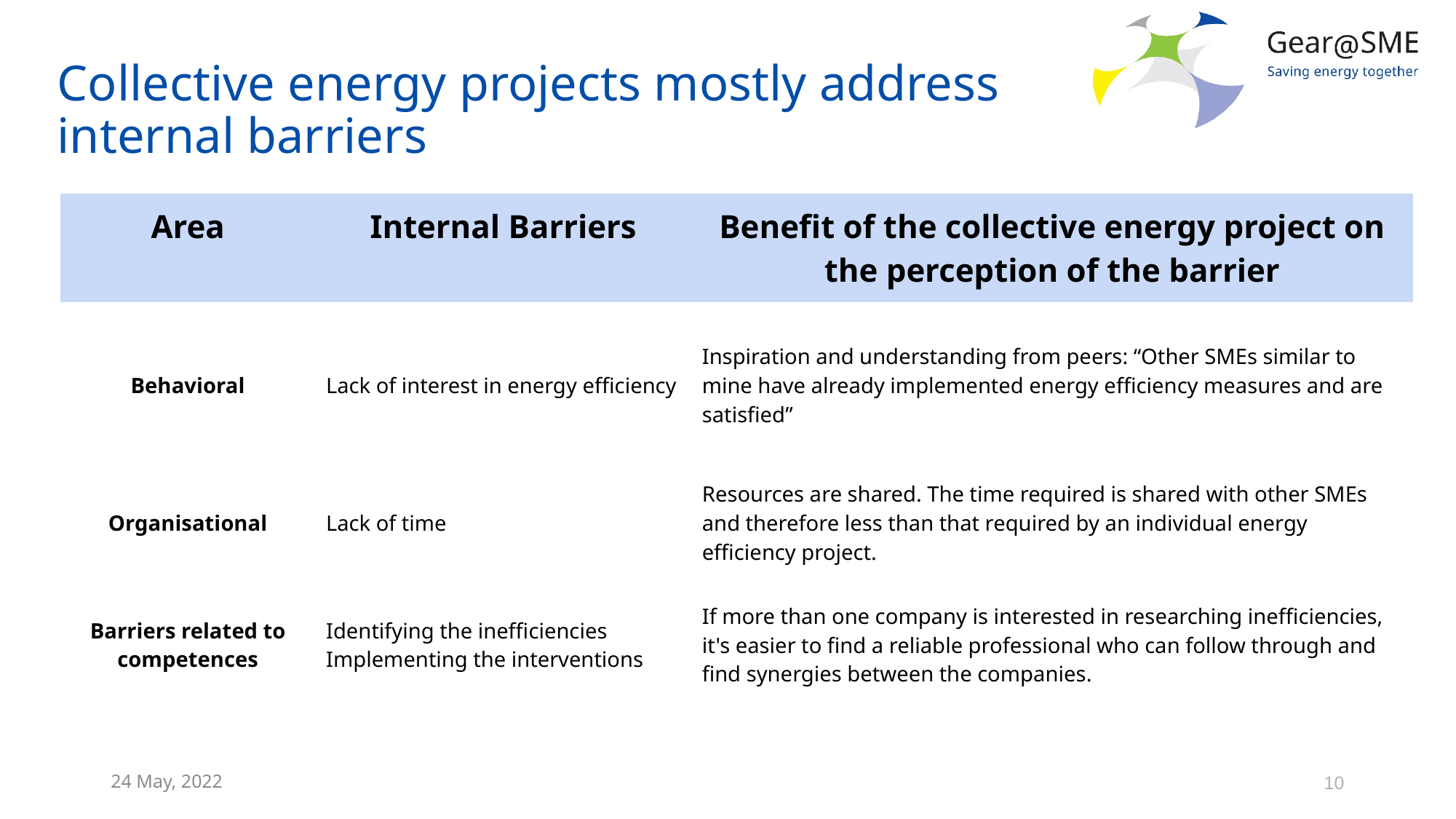

# Collective energy projects mostly address internal barriers
| Area | Internal Barriers | Benefit of the collective energy project on the perception of the barrier |
| --- | --- | --- |
| Behavioral | Lack of interest in energy efficiency | Inspiration and understanding from peers: “Other SMEs similar to mine have already implemented energy efficiency measures and are satisfied” |
| Organisational | Lack of time | Resources are shared. The time required is shared with other SMEs and therefore less than that required by an individual energy efficiency project. |
| Barriers related to competences | Identifying the inefficiencies Implementing the interventions | If more than one company is interested in researching inefficiencies, it's easier to find a reliable professional who can follow through and find synergies between the companies. |

24 May, 2022
10